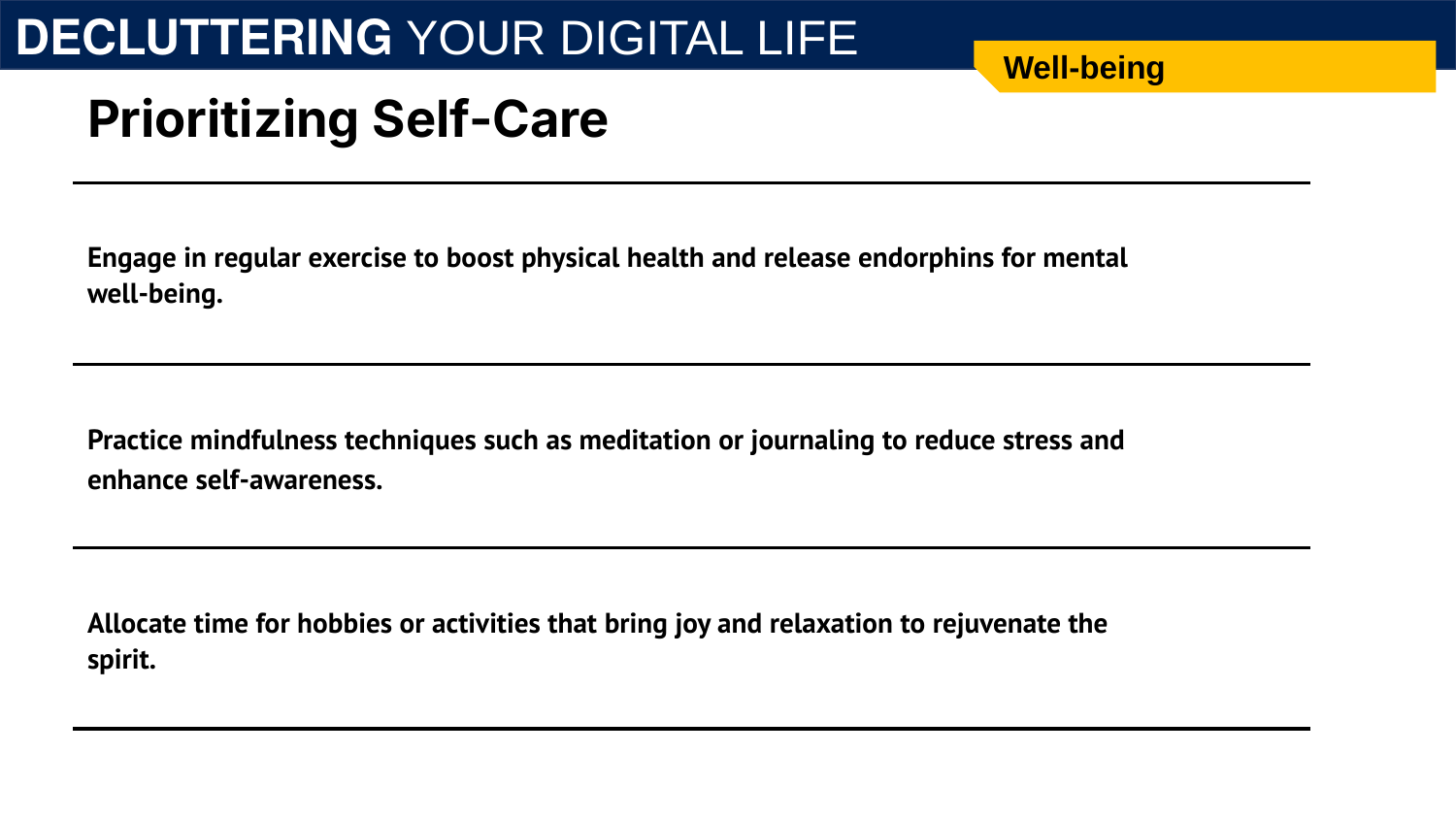

DECLUTTERING YOUR DIGITAL LIFE
Well-being

# Prioritizing Self-Care
Engage in regular exercise to boost physical health and release endorphins for mental well-being.
Practice mindfulness techniques such as meditation or journaling to reduce stress and enhance self-awareness.
Allocate time for hobbies or activities that bring joy and relaxation to rejuvenate the spirit.